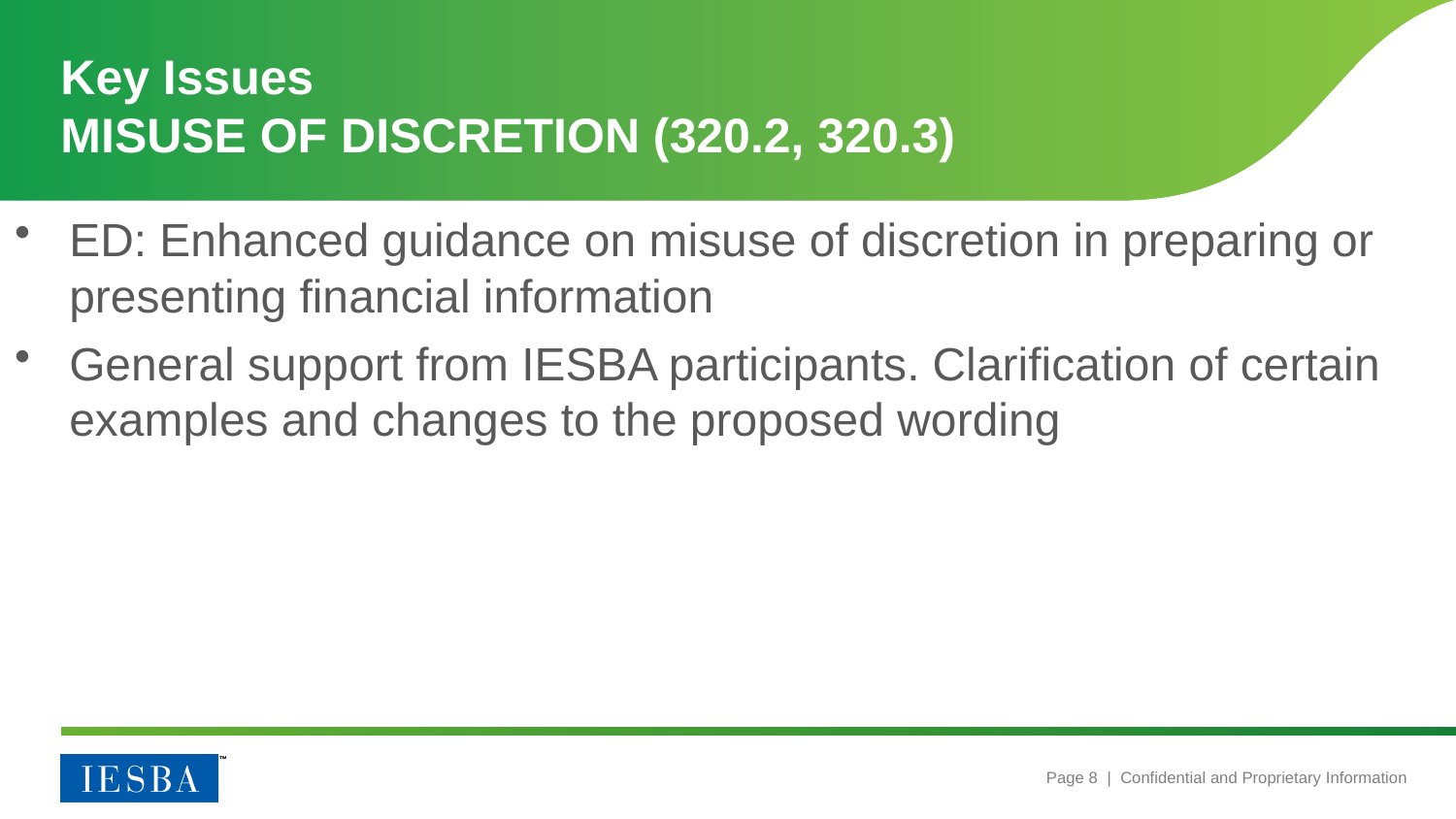

# Key Issues Misuse Of Discretion (320.2, 320.3)
ED: Enhanced guidance on misuse of discretion in preparing or presenting financial information
General support from IESBA participants. Clarification of certain examples and changes to the proposed wording